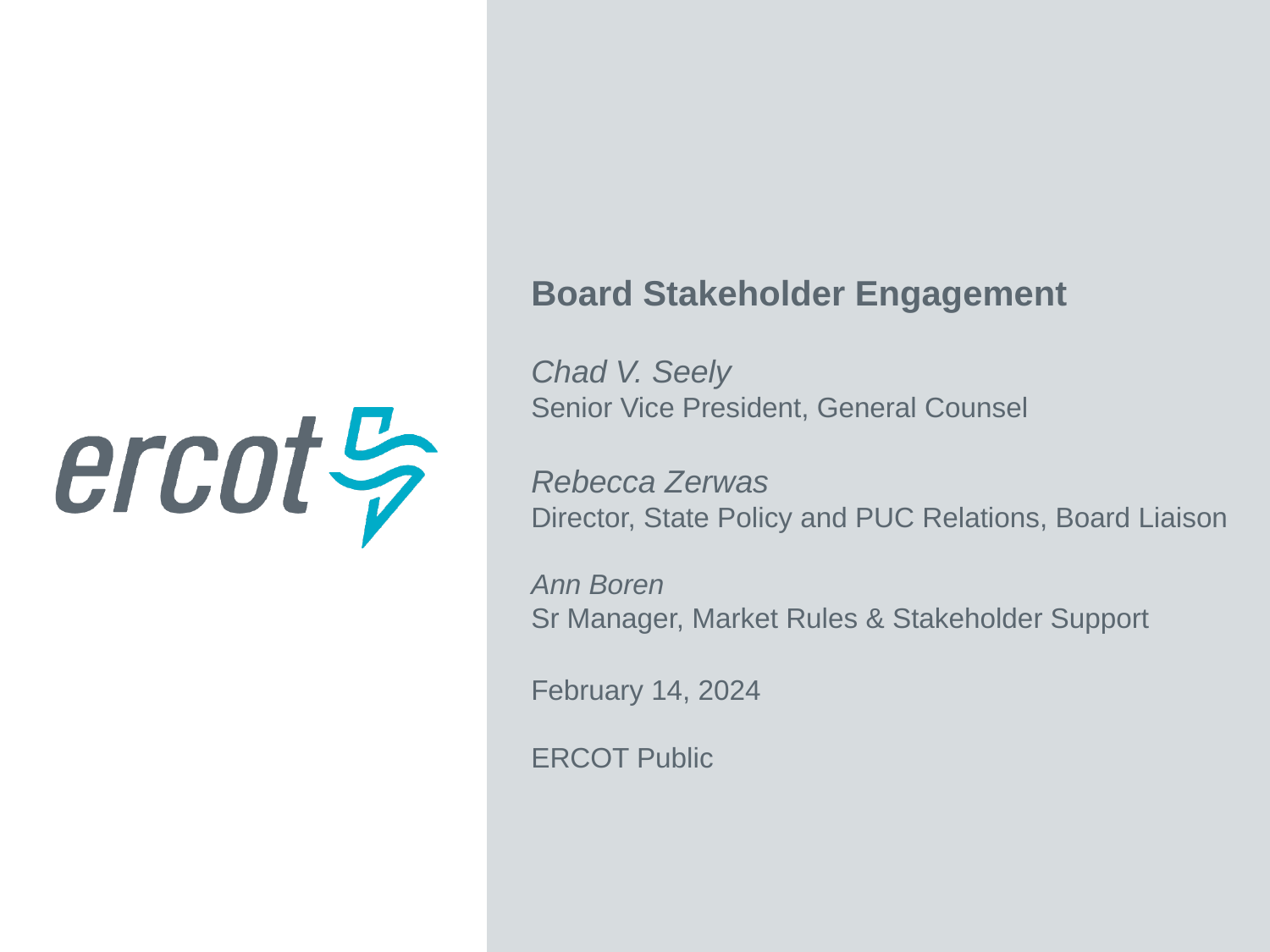

Board Stakeholder Engagement

Chad V. Seely
Senior Vice President, General Counsel

Rebecca Zerwas
Director, State Policy and PUC Relations, Board Liaison

Ann Boren
Sr Manager, Market Rules & Stakeholder Support

February 14, 2024

ERCOT Public